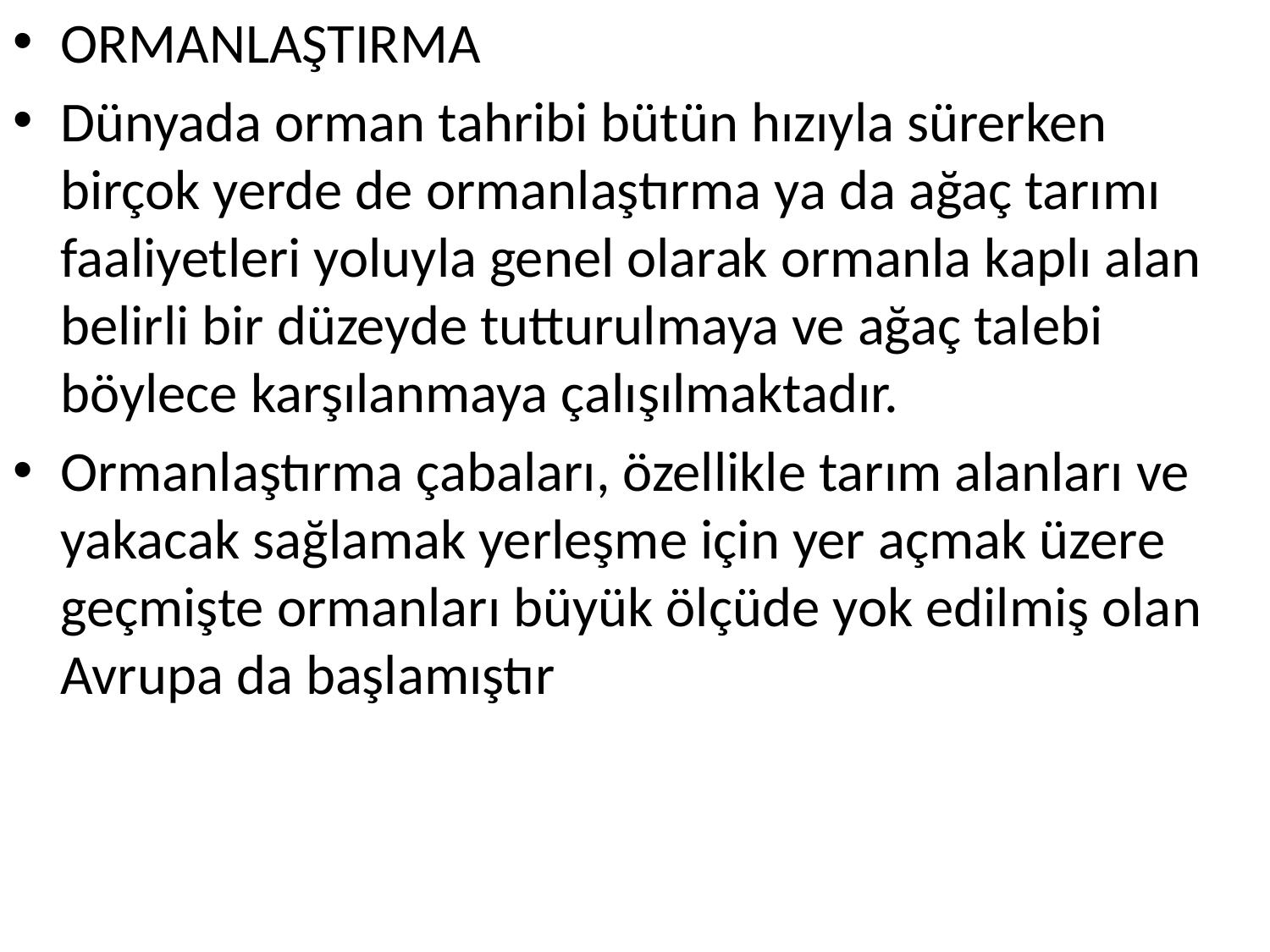

ORMANLAŞTIRMA
Dünyada orman tahribi bütün hızıyla sürerken birçok yerde de ormanlaştırma ya da ağaç tarımı faaliyetleri yoluyla genel olarak ormanla kaplı alan belirli bir düzeyde tutturulmaya ve ağaç talebi böylece karşılanmaya çalışılmaktadır.
Ormanlaştırma çabaları, özellikle tarım alanları ve yakacak sağlamak yerleşme için yer açmak üzere geçmişte ormanları büyük ölçüde yok edilmiş olan Avrupa da başlamıştır